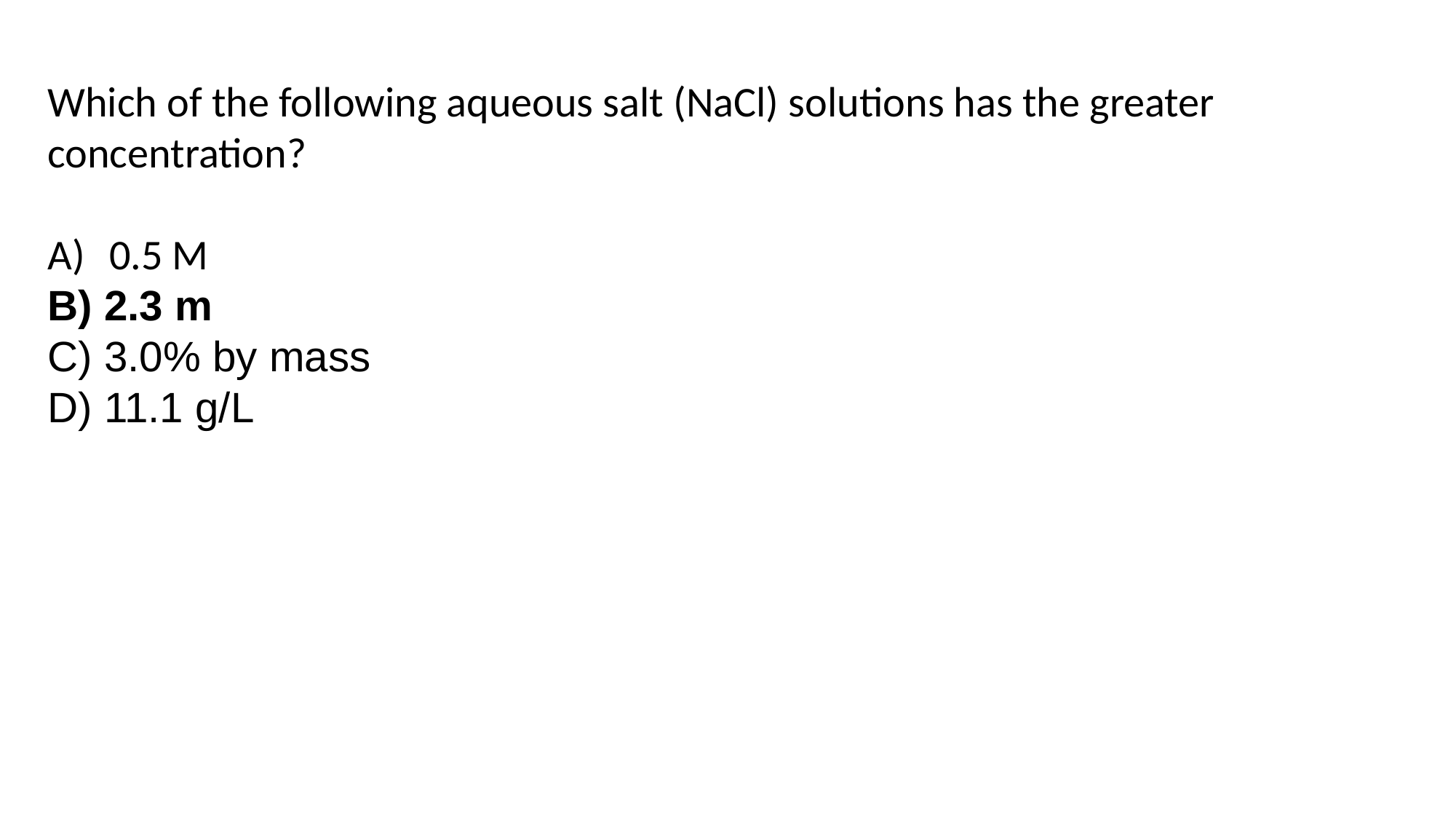

Which of the following aqueous salt (NaCl) solutions has the greater concentration?

0.5 M
B) 2.3 m
C) 3.0% by mass
D) 11.1 g/L